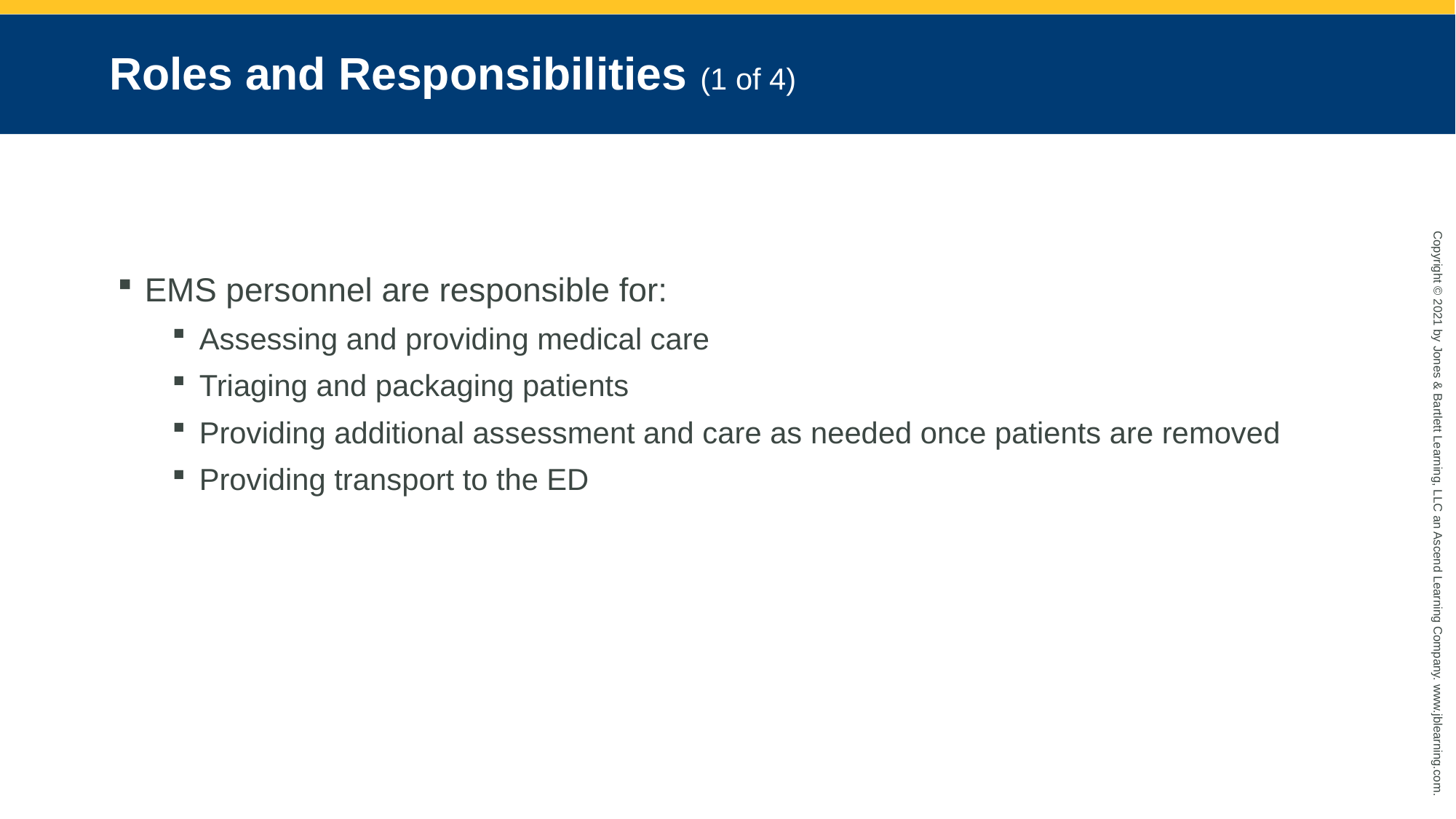

# Roles and Responsibilities (1 of 4)
EMS personnel are responsible for:
Assessing and providing medical care
Triaging and packaging patients
Providing additional assessment and care as needed once patients are removed
Providing transport to the ED